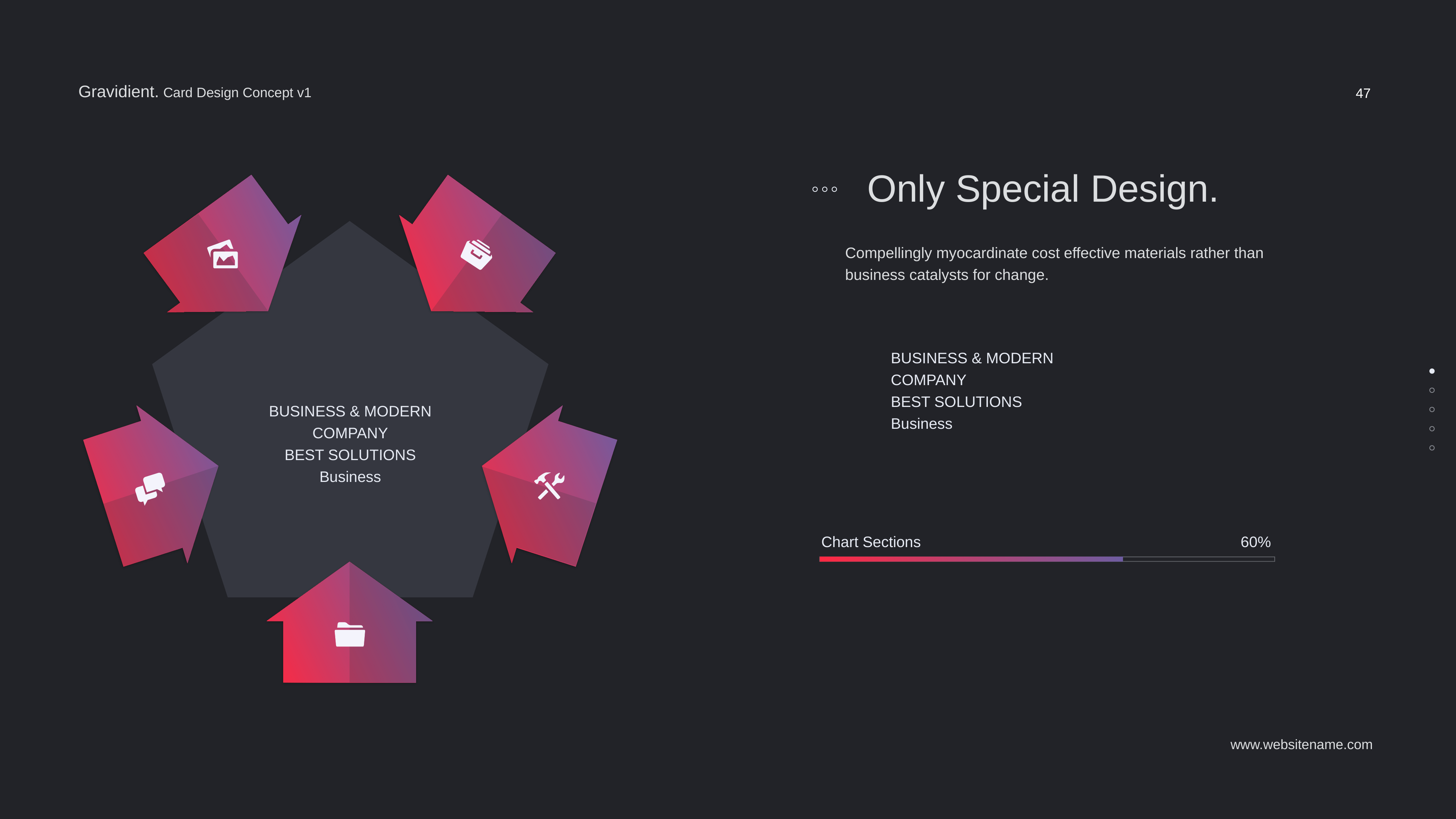

47
Only Special Design.

Compellingly myocardinate cost effective materials rather than
business catalysts for change.

BUSINESS & MODERN COMPANY
BEST SOLUTIONS
Business
BUSINESS & MODERN COMPANY
BEST SOLUTIONS
Business

Chart Sections
60%